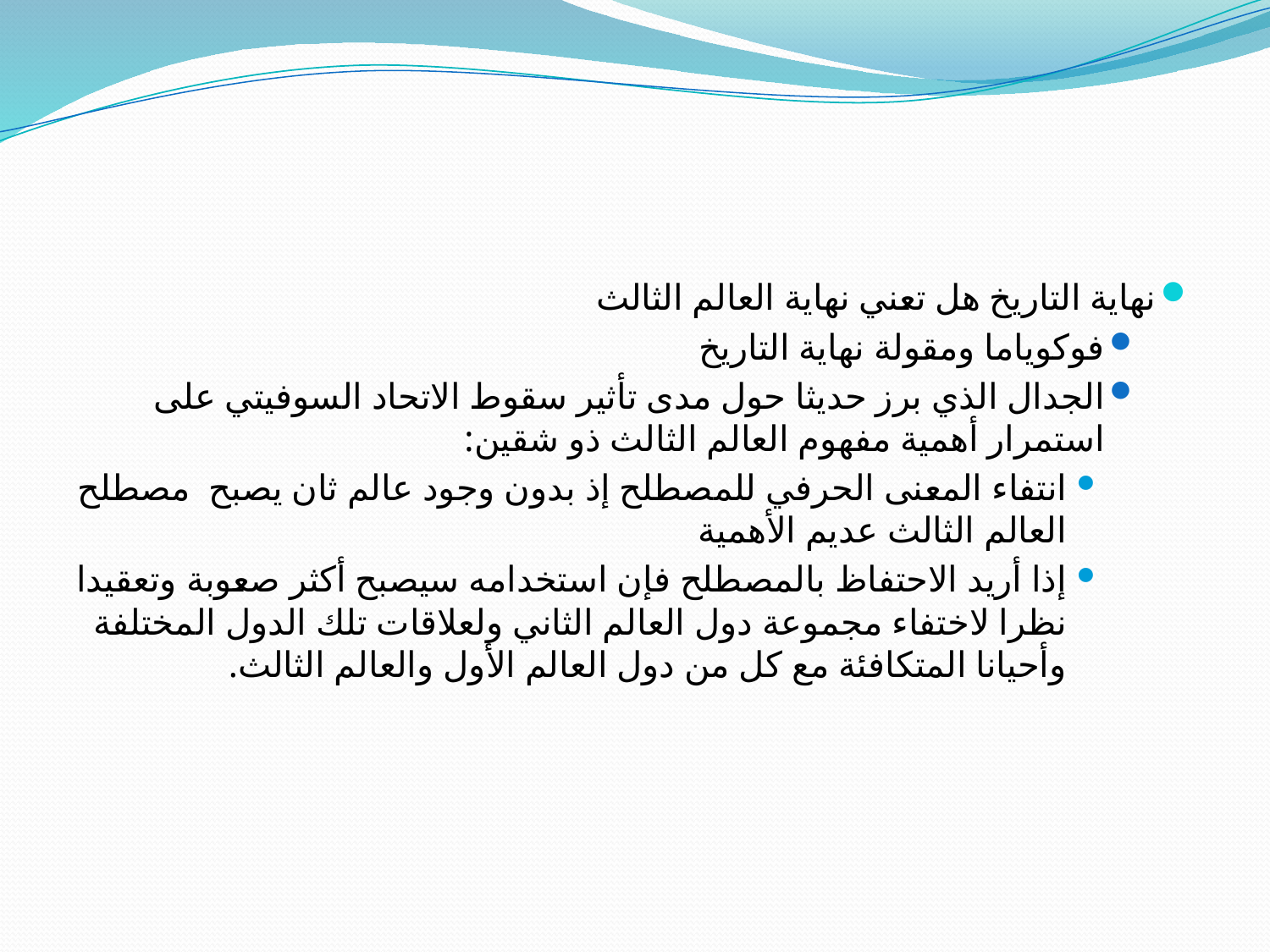

نهاية التاريخ هل تعني نهاية العالم الثالث
فوكوياما ومقولة نهاية التاريخ
الجدال الذي برز حديثا حول مدى تأثير سقوط الاتحاد السوفيتي على استمرار أهمية مفهوم العالم الثالث ذو شقين:
انتفاء المعنى الحرفي للمصطلح إذ بدون وجود عالم ثان يصبح  مصطلح العالم الثالث عديم الأهمية
إذا أريد الاحتفاظ بالمصطلح فإن استخدامه سيصبح أكثر صعوبة وتعقيدا نظرا لاختفاء مجموعة دول العالم الثاني ولعلاقات تلك الدول المختلفة وأحيانا المتكافئة مع كل من دول العالم الأول والعالم الثالث.